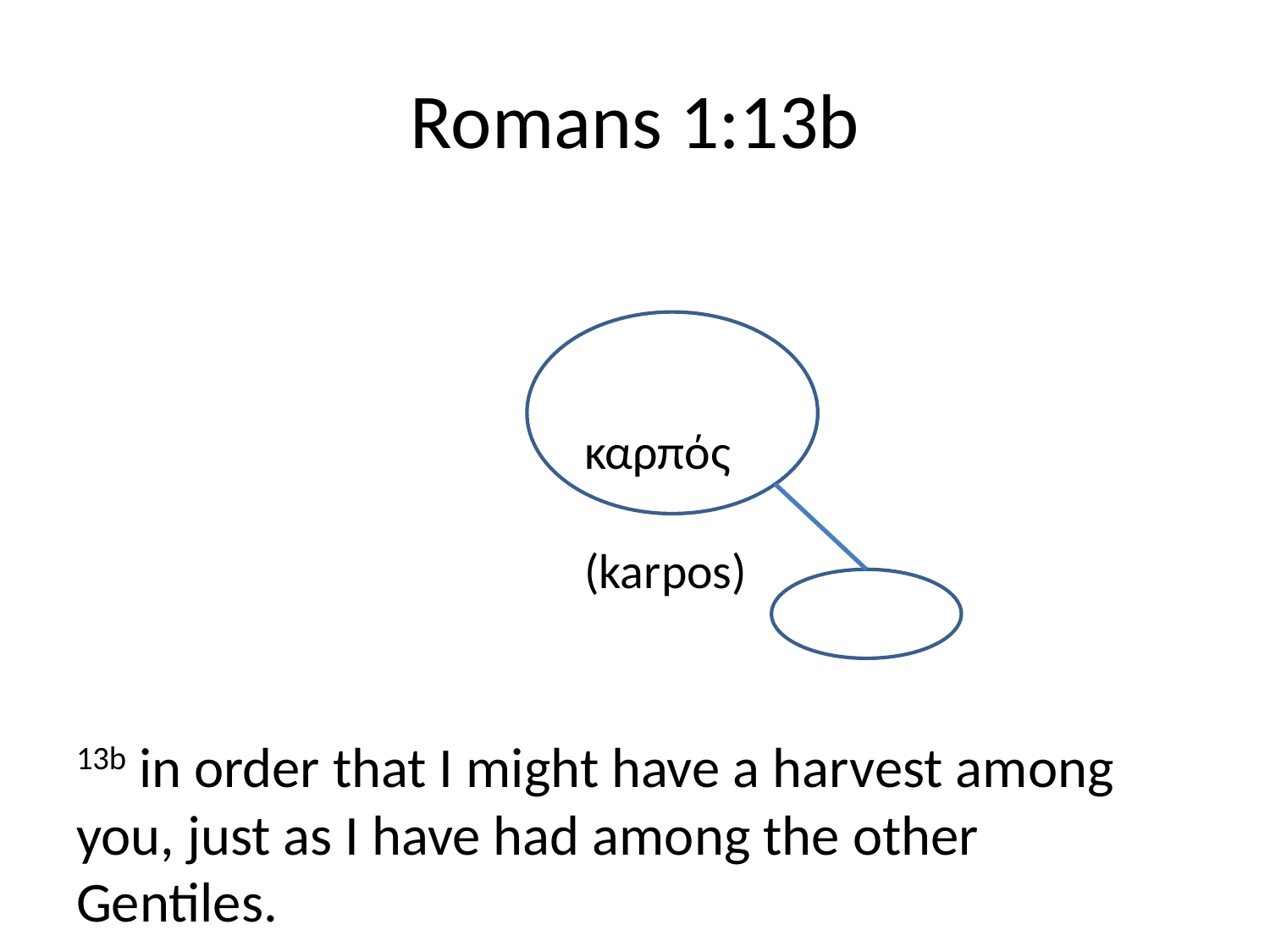

# Romans 1:13b

				καρπός
				(karpos)

13b in order that I might have a harvest among you, just as I have had among the other Gentiles.